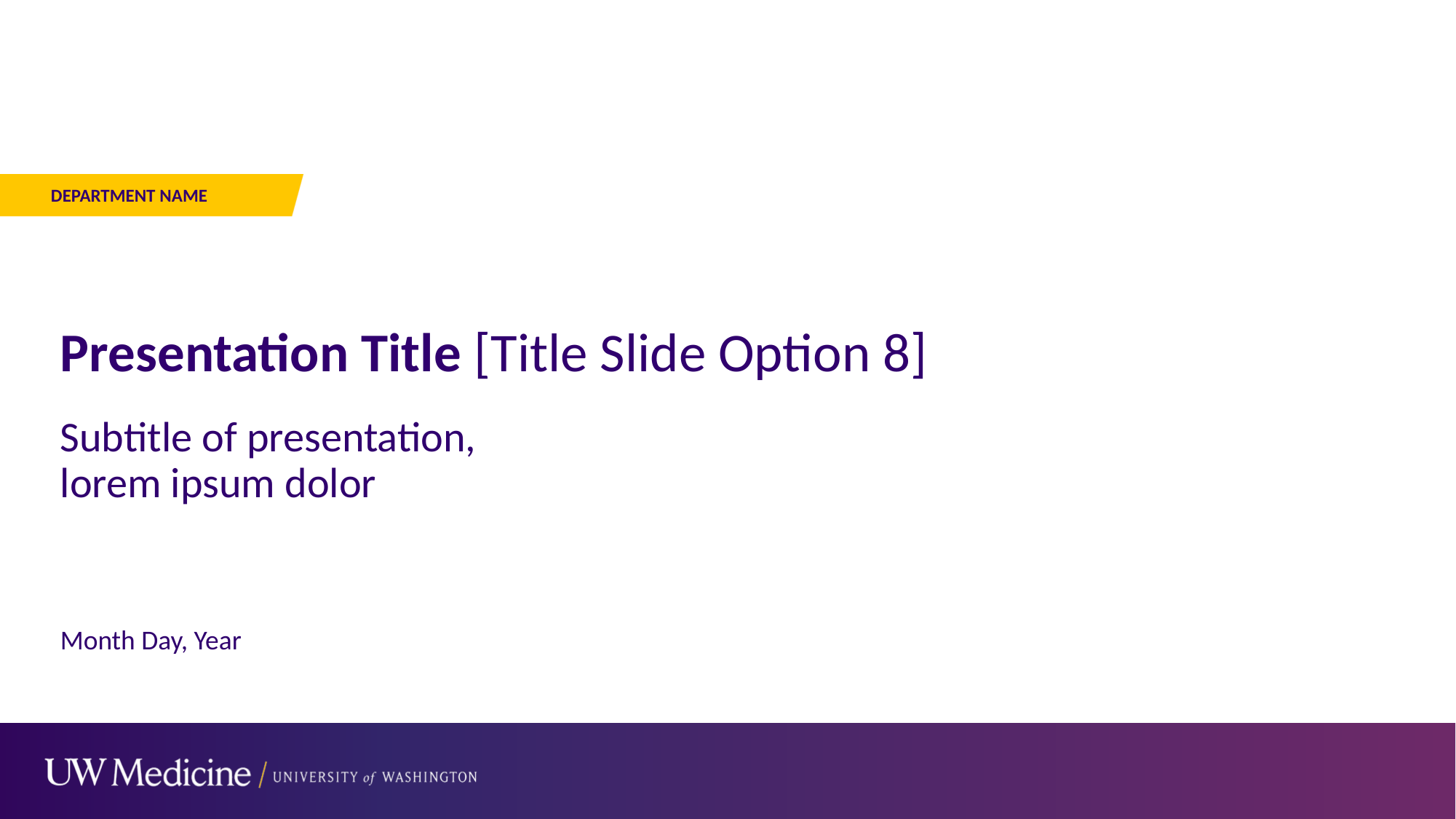

DEPARTMENT NAME
# Presentation Title [Title Slide Option 8]
Subtitle of presentation,
lorem ipsum dolor

Month Day, Year